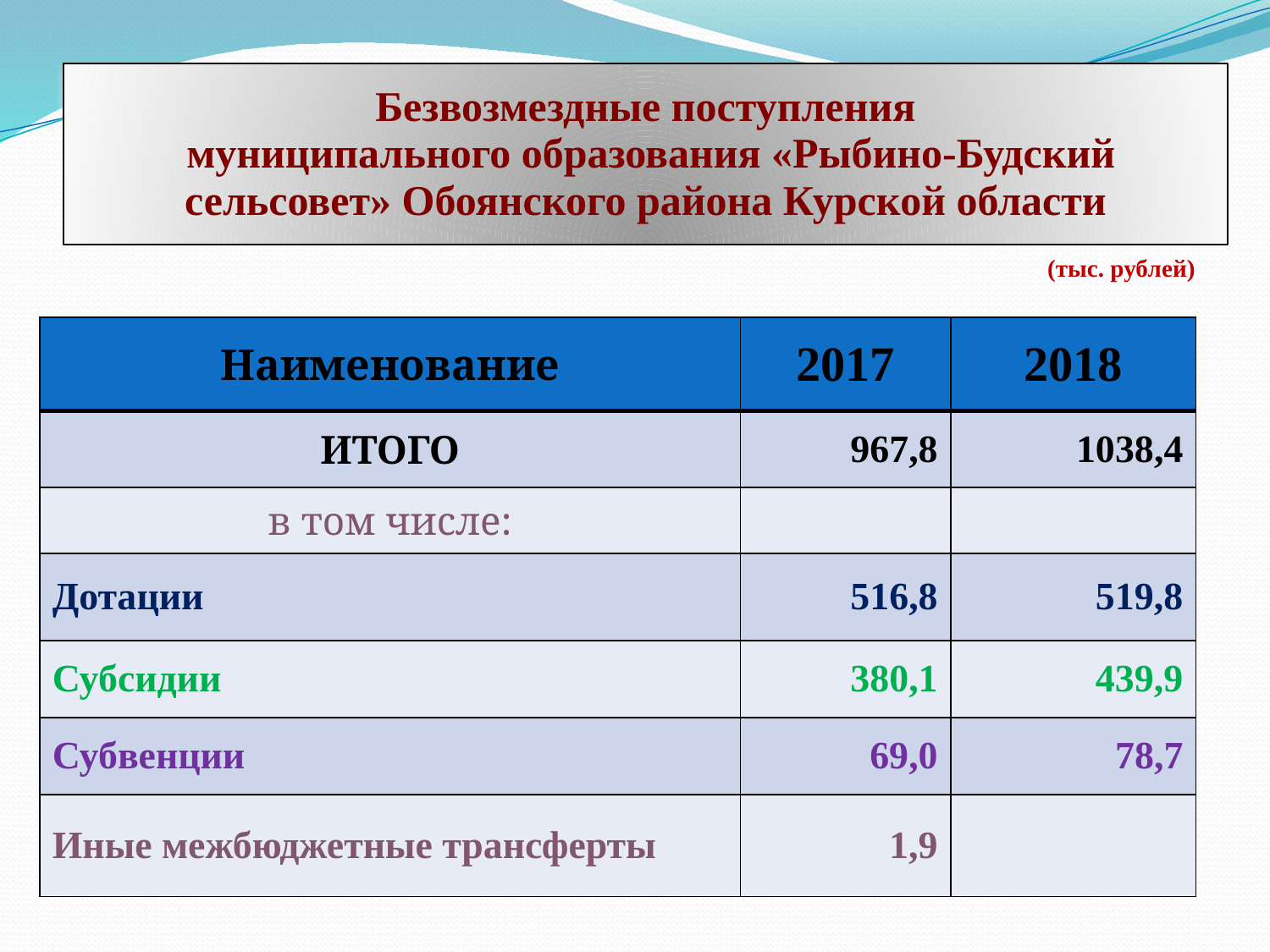

Безвозмездные поступления
 муниципального образования «Рыбино-Будский сельсовет» Обоянского района Курской области
(тыс. рублей)
| Наименование | 2017 | 2018 |
| --- | --- | --- |
| ИТОГО | 967,8 | 1038,4 |
| в том числе: |  |  |
| Дотации | 516,8 | 519,8 |
| Субсидии | 380,1 | 439,9 |
| Субвенции | 69,0 | 78,7 |
| Иные межбюджетные трансферты | 1,9 |  |